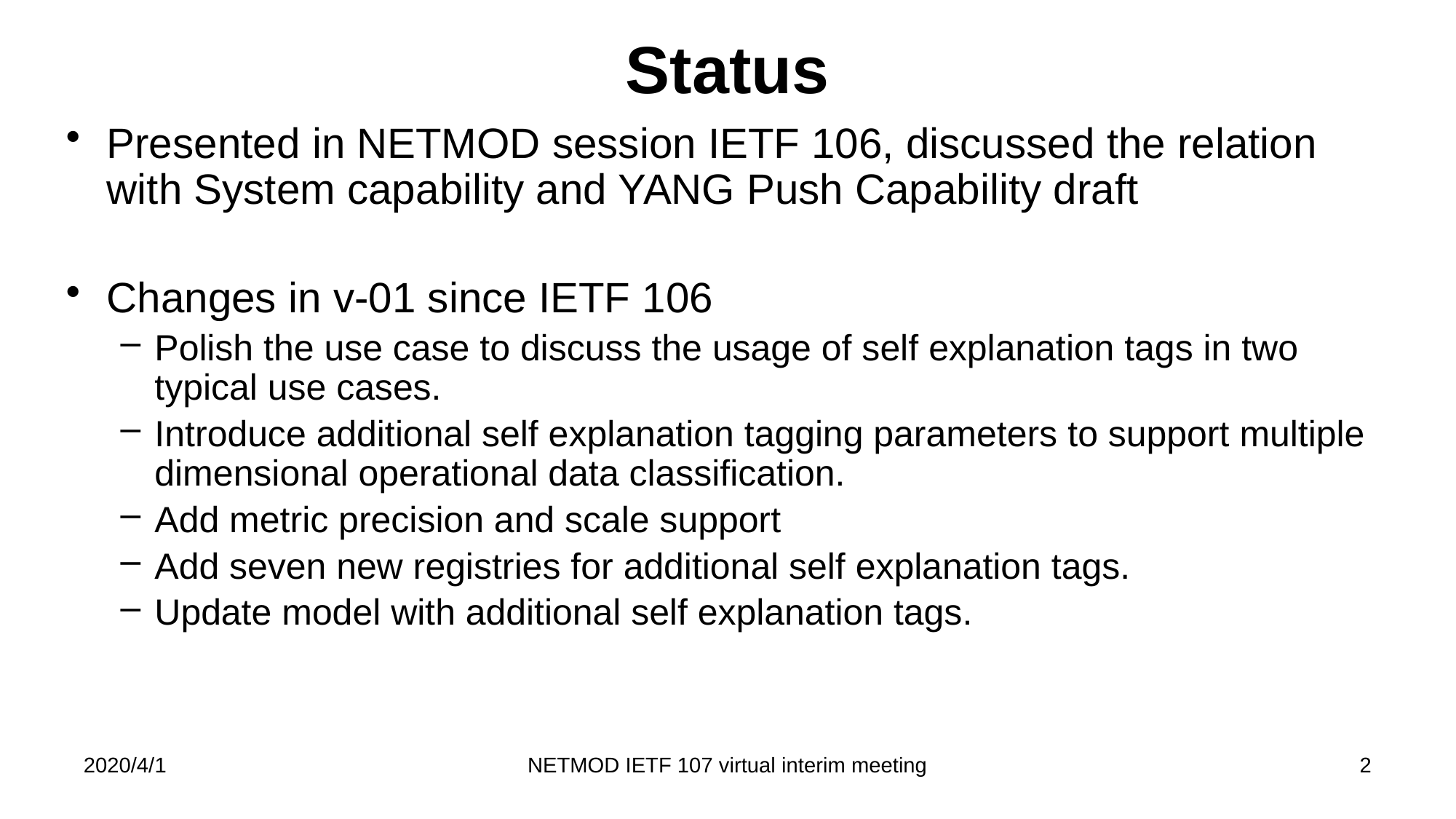

# Status
Presented in NETMOD session IETF 106, discussed the relation with System capability and YANG Push Capability draft

Changes in v-01 since IETF 106
Polish the use case to discuss the usage of self explanation tags in two typical use cases.
Introduce additional self explanation tagging parameters to support multiple dimensional operational data classification.
Add metric precision and scale support
Add seven new registries for additional self explanation tags.
Update model with additional self explanation tags.

2020/4/1
NETMOD IETF 107 virtual interim meeting
2